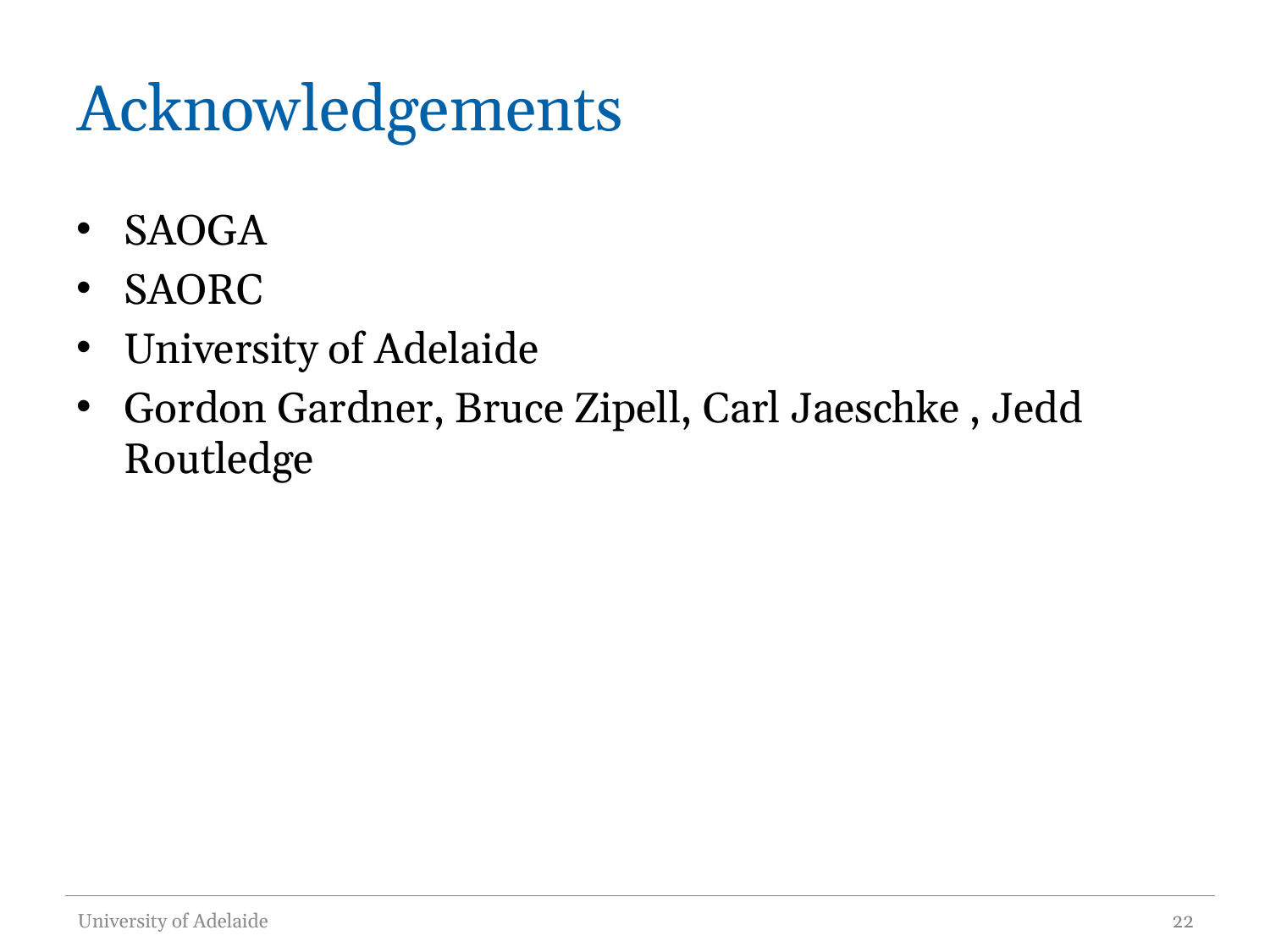

# Acknowledgements
SAOGA
SAORC
University of Adelaide
Gordon Gardner, Bruce Zipell, Carl Jaeschke , Jedd Routledge

University of Adelaide
22